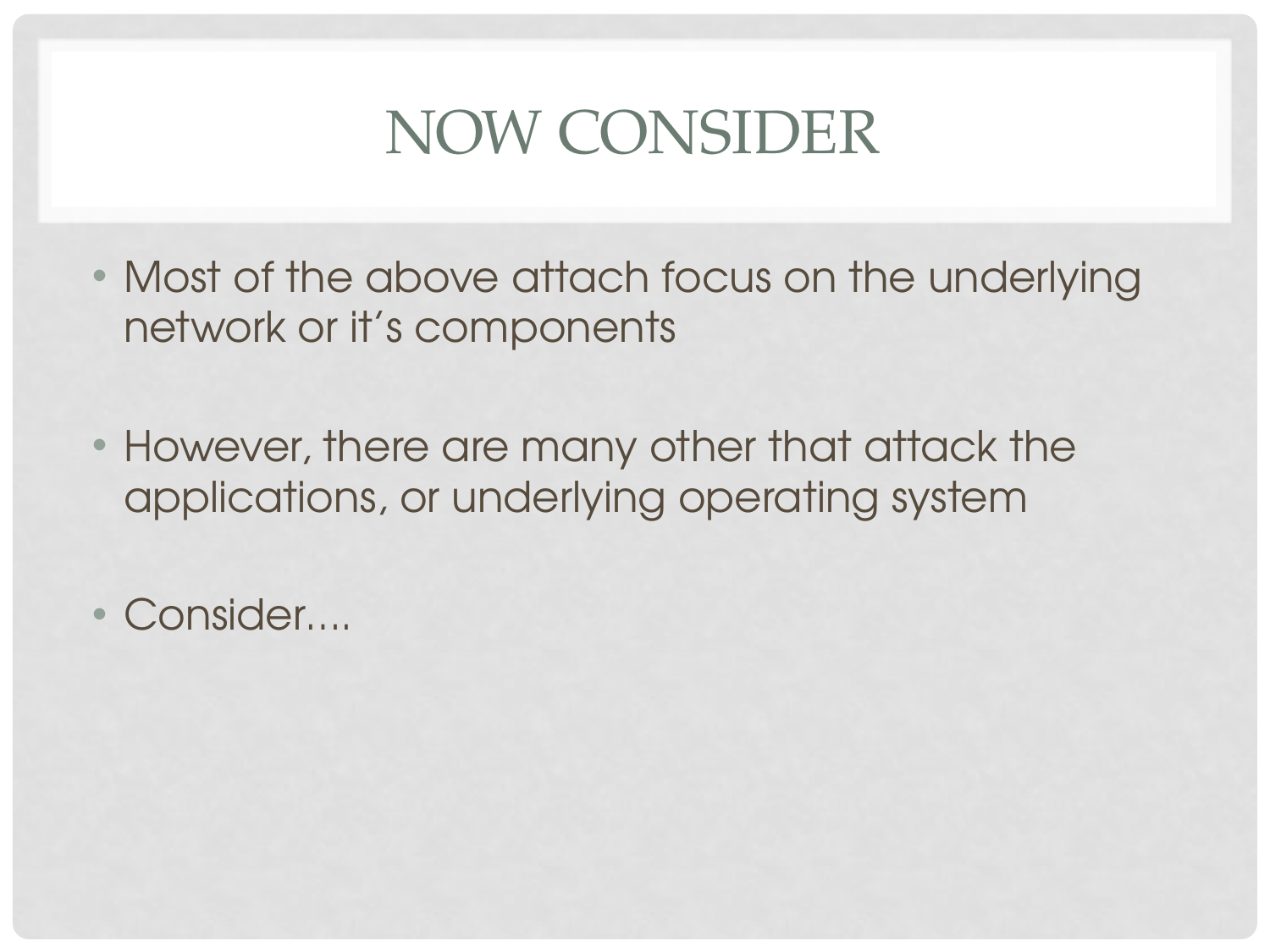

# Now consider
Most of the above attach focus on the underlying network or it’s components

However, there are many other that attack the applications, or underlying operating system

Consider….